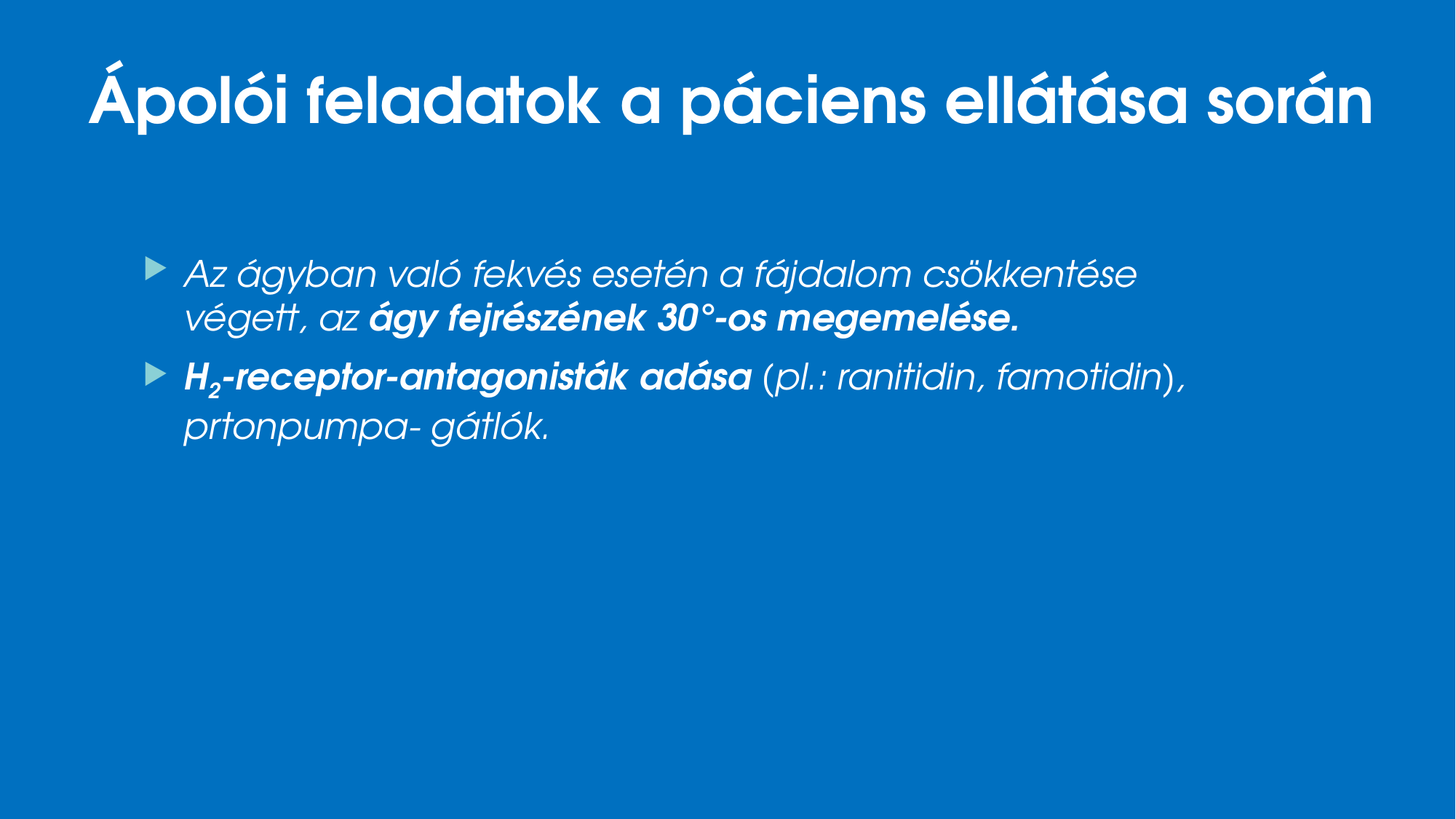

# Ápolói feladatok a páciens ellátása során
Az ágyban való fekvés esetén a fájdalom csökkentése végett, az ágy fejrészének 30°-os megemelése.
H2-receptor-antagonisták adása (pl.: ranitidin, famotidin), prtonpumpa- gátlók.